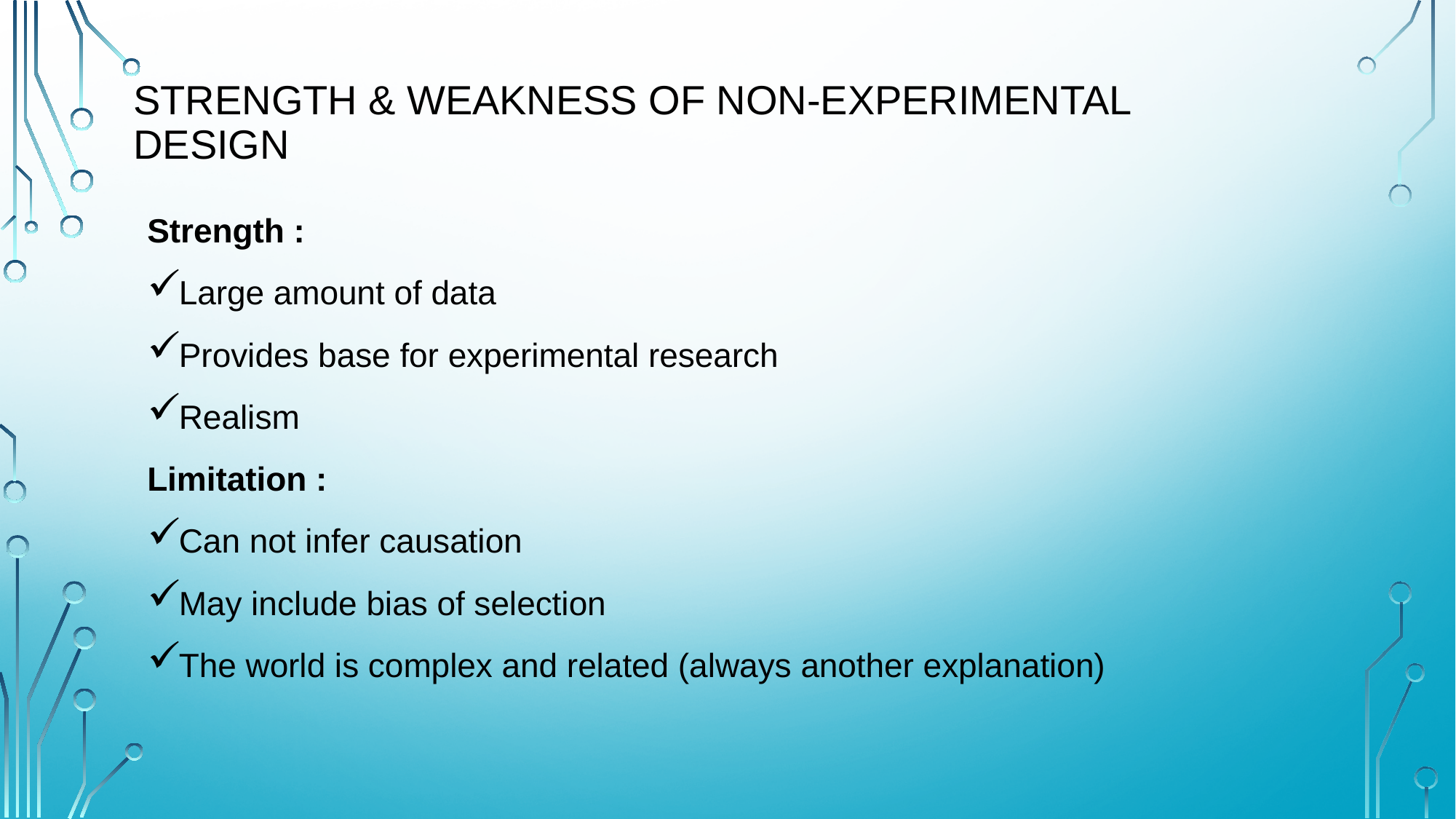

# Strength & weakness of Non-experimental  design
Strength :
Large amount of data
Provides base for experimental research
Realism
Limitation :
Can not infer causation
May include bias of selection
The world is complex and related (always another explanation)